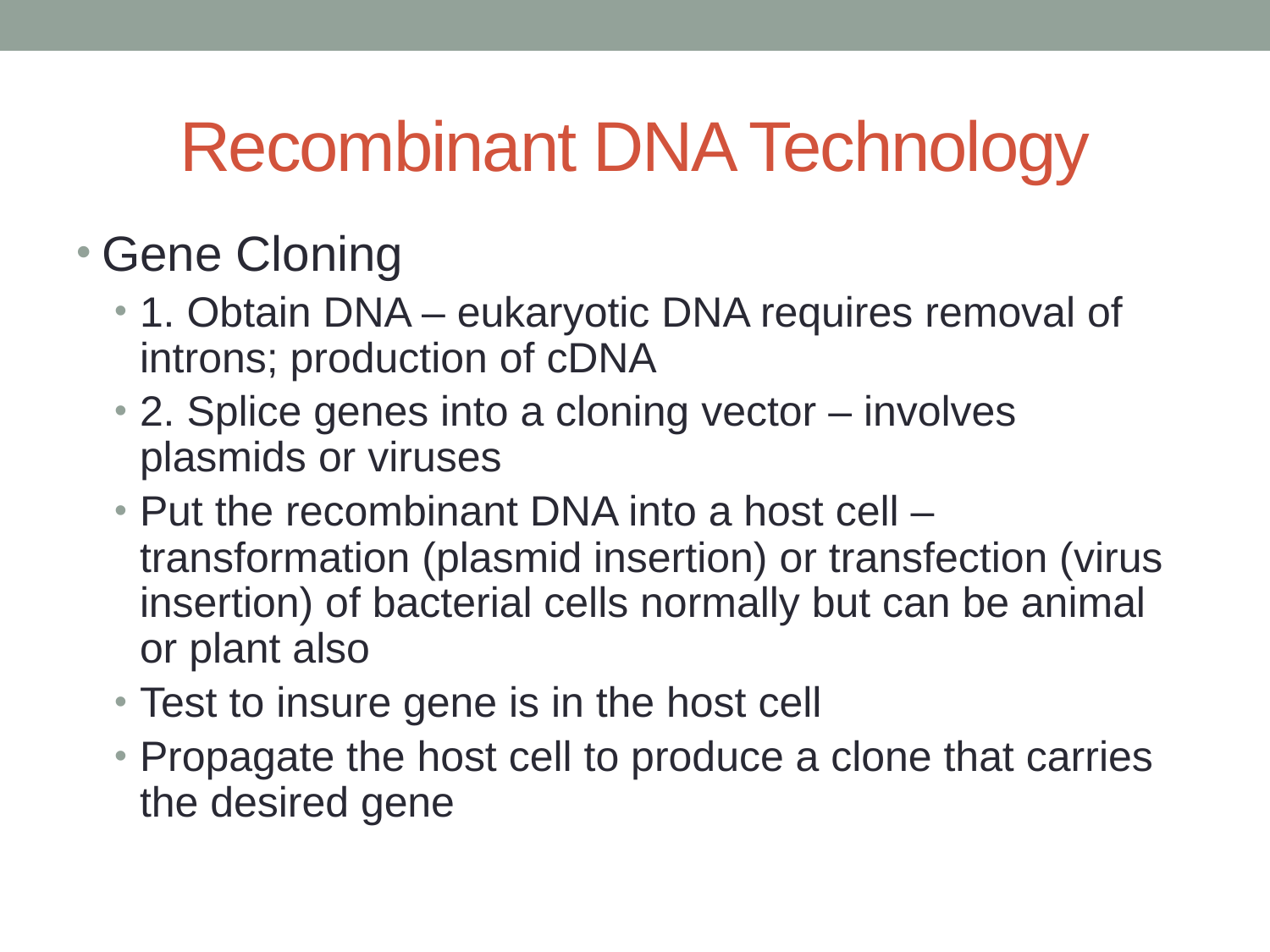

# Recombinant DNA Technology
Gene Cloning
1. Obtain DNA – eukaryotic DNA requires removal of introns; production of cDNA
2. Splice genes into a cloning vector – involves plasmids or viruses
Put the recombinant DNA into a host cell – transformation (plasmid insertion) or transfection (virus insertion) of bacterial cells normally but can be animal or plant also
Test to insure gene is in the host cell
Propagate the host cell to produce a clone that carries the desired gene